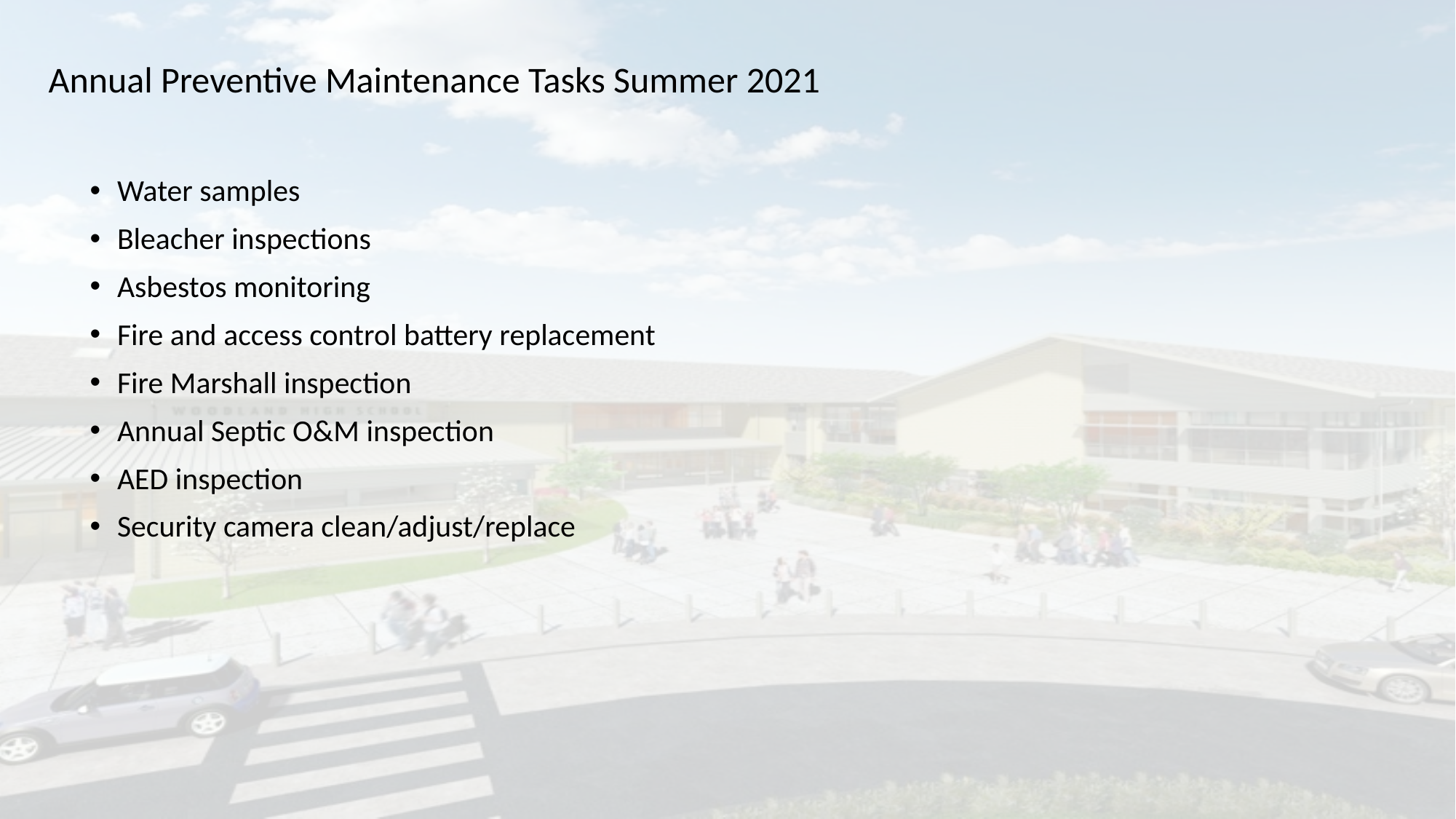

# Annual Preventive Maintenance Tasks Summer 2021
Water samples
Bleacher inspections
Asbestos monitoring
Fire and access control battery replacement
Fire Marshall inspection
Annual Septic O&M inspection
AED inspection
Security camera clean/adjust/replace